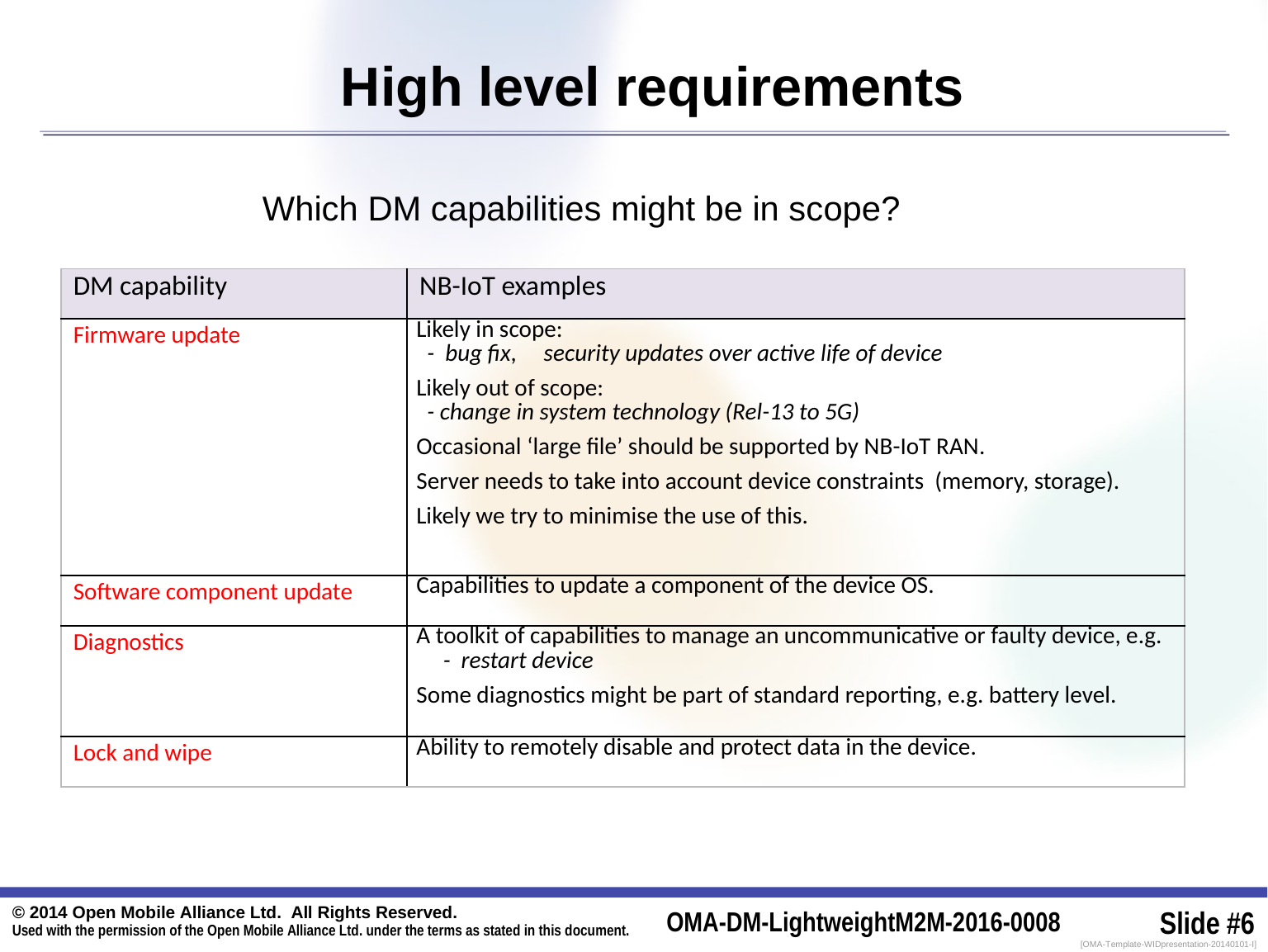

# High level requirements
Which DM capabilities might be in scope?
| DM capability | NB-IoT examples |
| --- | --- |
| Firmware update | Likely in scope: - bug fix, security updates over active life of device Likely out of scope: - change in system technology (Rel-13 to 5G) Occasional ‘large file’ should be supported by NB-IoT RAN. Server needs to take into account device constraints (memory, storage). Likely we try to minimise the use of this. |
| Software component update | Capabilities to update a component of the device OS. |
| Diagnostics | A toolkit of capabilities to manage an uncommunicative or faulty device, e.g. - restart device Some diagnostics might be part of standard reporting, e.g. battery level. |
| Lock and wipe | Ability to remotely disable and protect data in the device. |

© 2014 Open Mobile Alliance Ltd.  All Rights Reserved.
Used with the permission of the Open Mobile Alliance Ltd. under the terms as stated in this document.
OMA-DM-LightweightM2M-2016-0008
Slide #6
[OMA-Template-WIDpresentation-20140101-I]